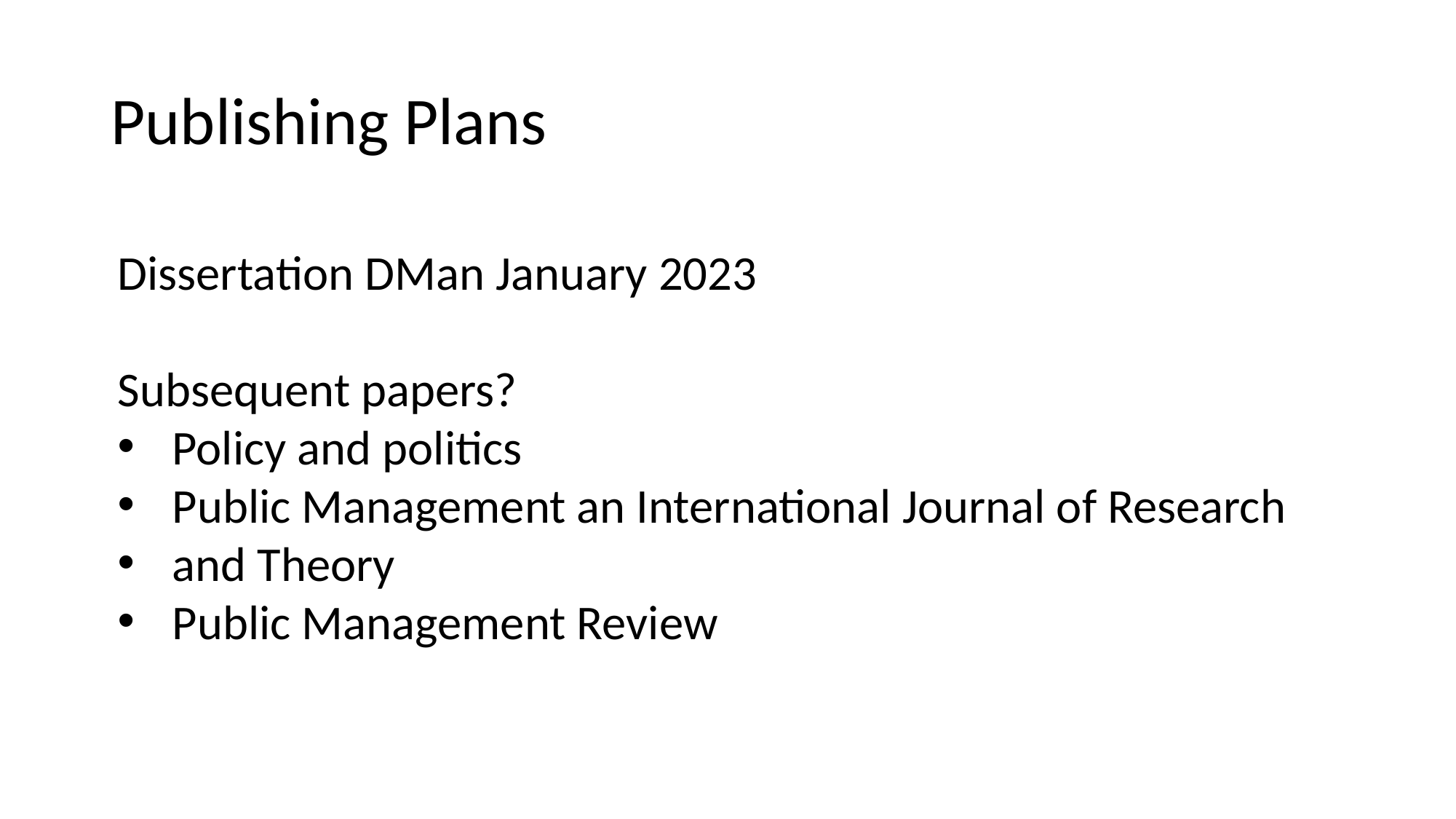

# Publishing Plans
Dissertation DMan January 2023

Subsequent papers?
Policy and politics
Public Management an International Journal of Research
and Theory
Public Management Review